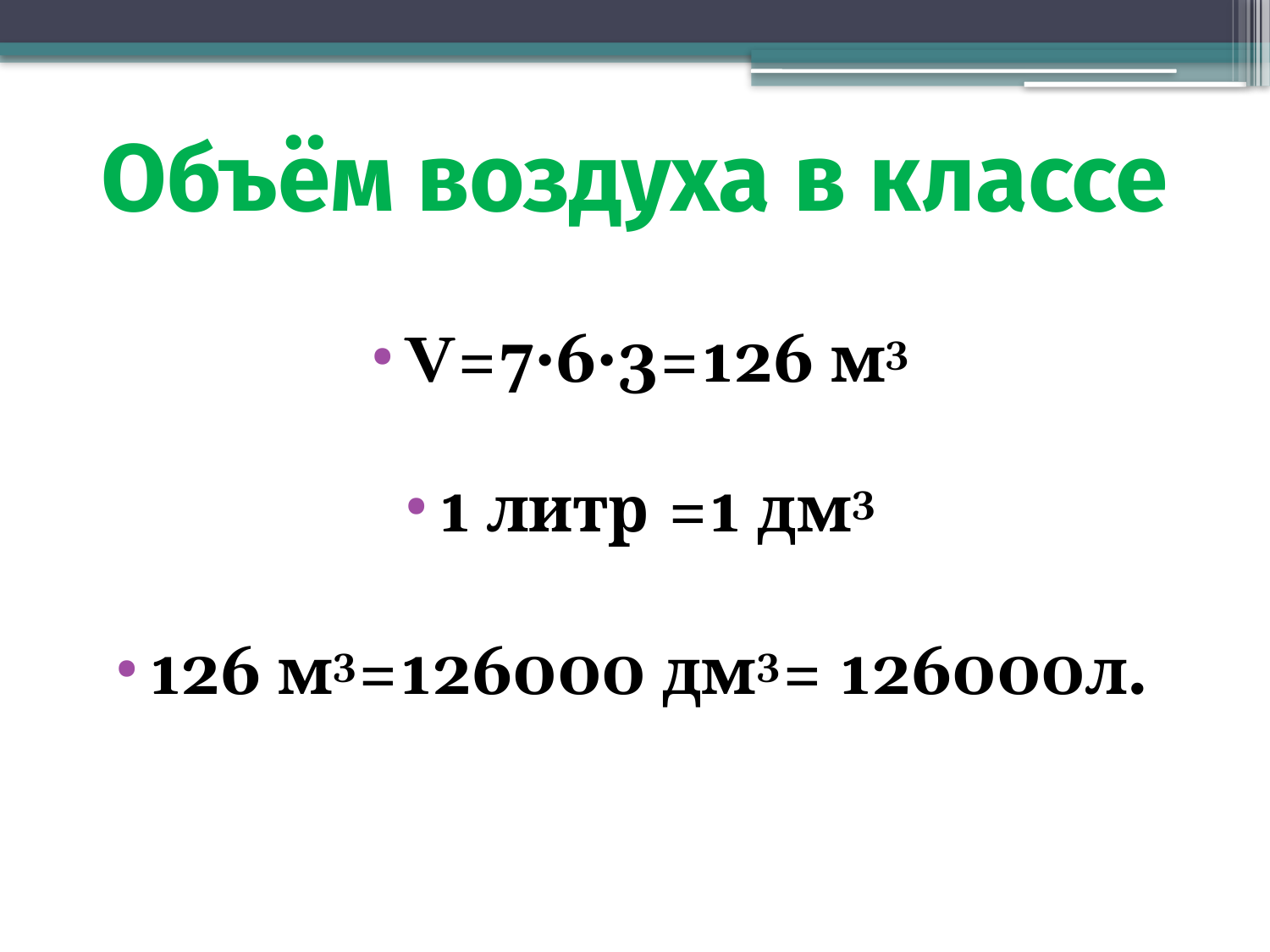

# Объём воздуха в классе
V=7∙6∙3=126 м3

1 литр =1 дм3

126 м3=126000 дм3= 126000л.